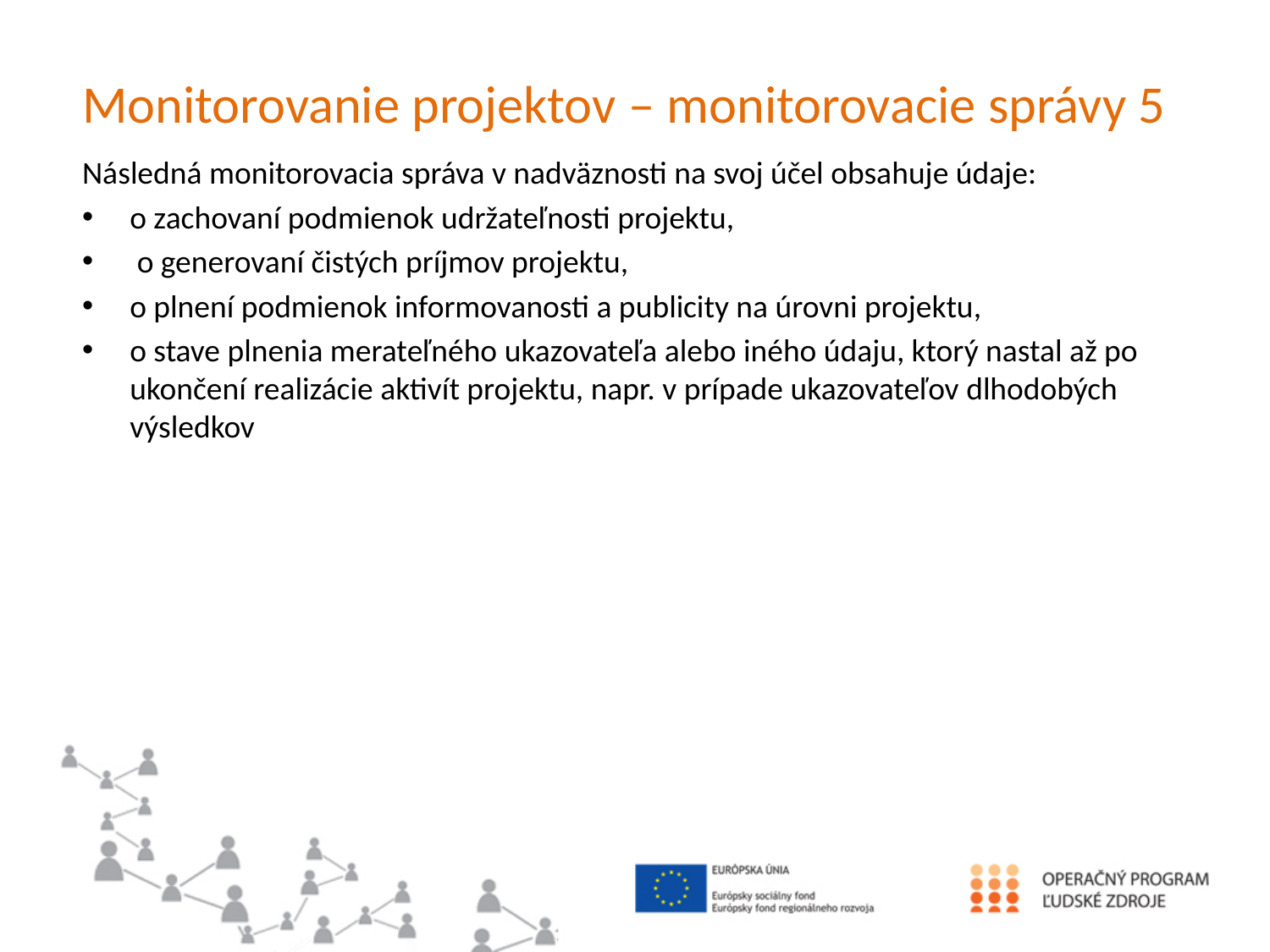

# Monitorovanie projektov – monitorovacie správy 5
Následná monitorovacia správa v nadväznosti na svoj účel obsahuje údaje:
o zachovaní podmienok udržateľnosti projektu,
 o generovaní čistých príjmov projektu,
o plnení podmienok informovanosti a publicity na úrovni projektu,
o stave plnenia merateľného ukazovateľa alebo iného údaju, ktorý nastal až po ukončení realizácie aktivít projektu, napr. v prípade ukazovateľov dlhodobých výsledkov